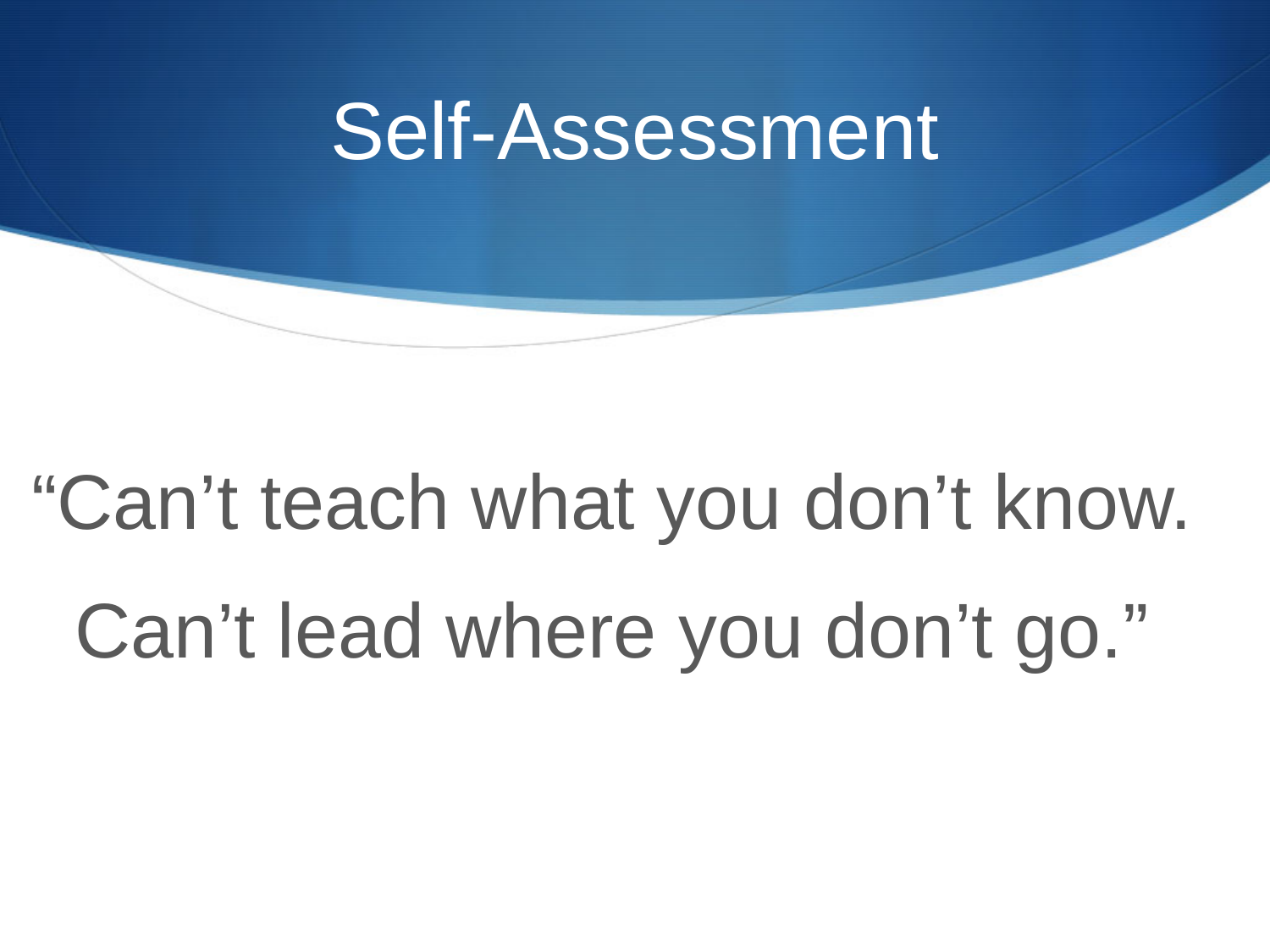

# Self-Assessment
“Can’t teach what you don’t know.
Can’t lead where you don’t go.”